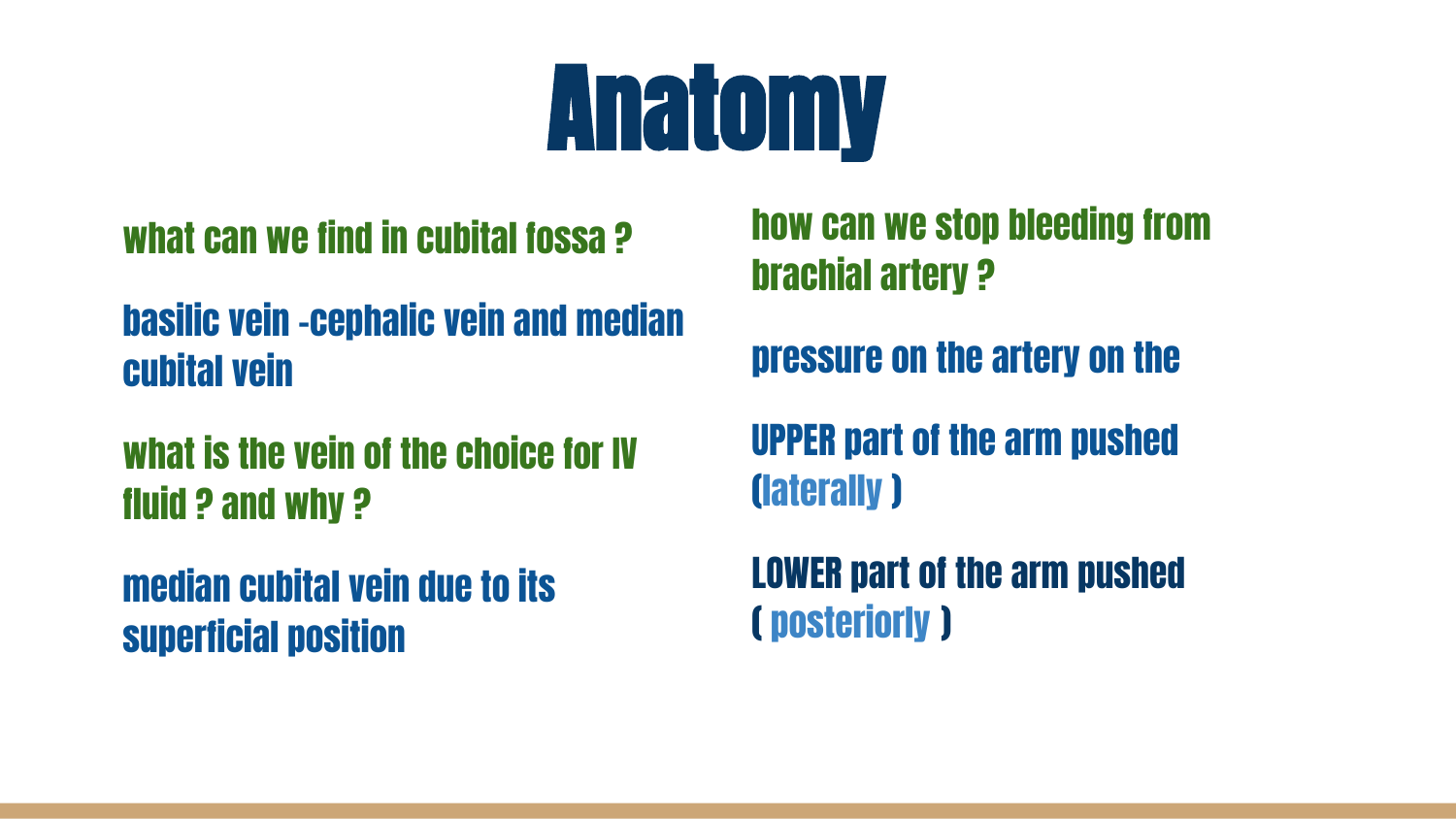

# Anatomy
how can we stop bleeding from brachial artery ?
pressure on the artery on the
UPPER part of the arm pushed (laterally )
LOWER part of the arm pushed ( posteriorly )

what can we find in cubital fossa ?
basilic vein -cephalic vein and median cubital vein
what is the vein of the choice for IV fluid ? and why ?
median cubital vein due to its superficial position